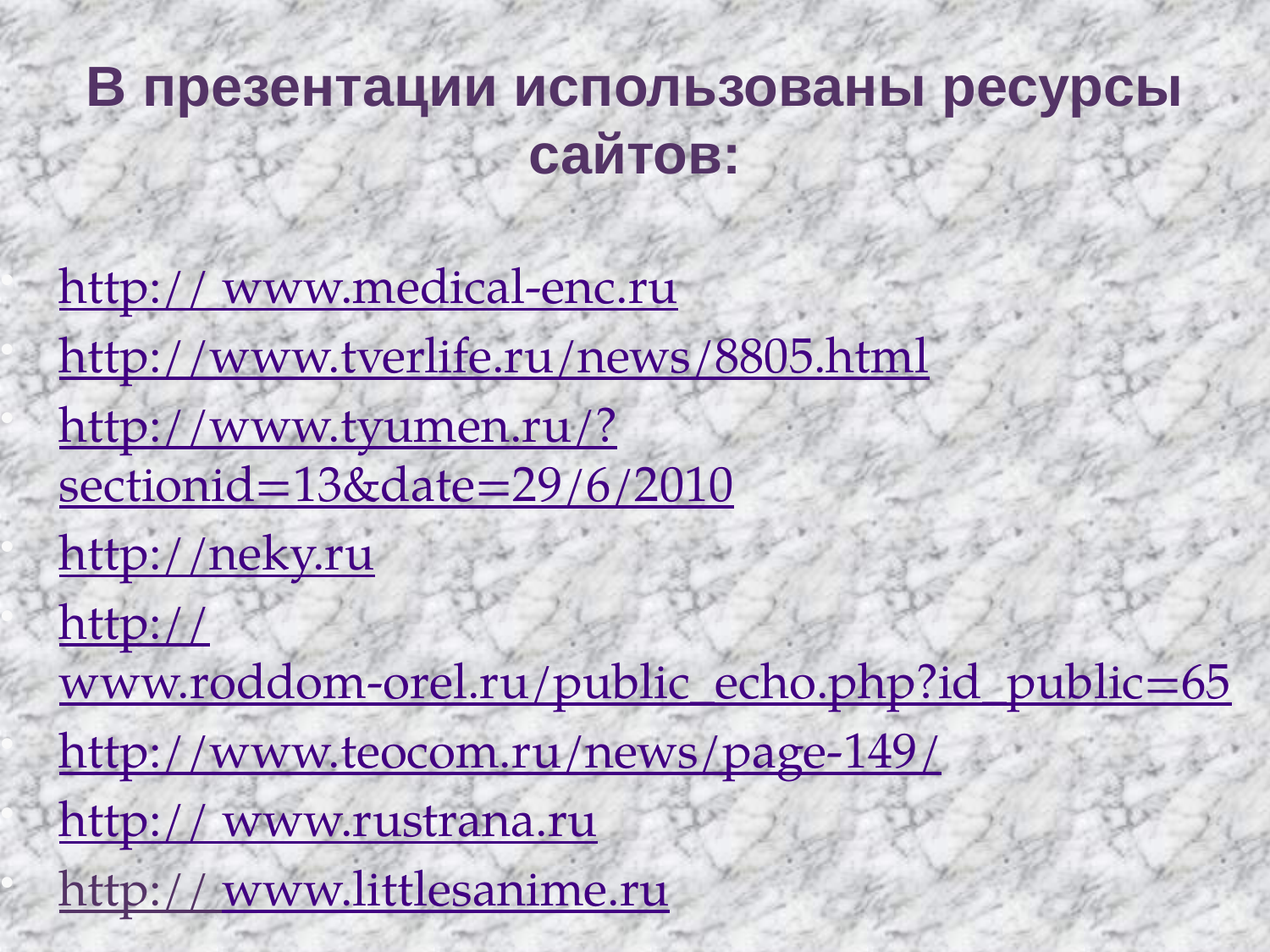

# В презентации использованы ресурсы сайтов:
http:// www.medical-enc.ru
http://www.tverlife.ru/news/8805.html
http://www.tyumen.ru/?sectionid=13&date=29/6/2010
http://neky.ru
http://www.roddom-orel.ru/public_echo.php?id_public=65
http://www.teocom.ru/news/page-149/
http:// www.rustrana.ru
http:// www.littlesanime.ru